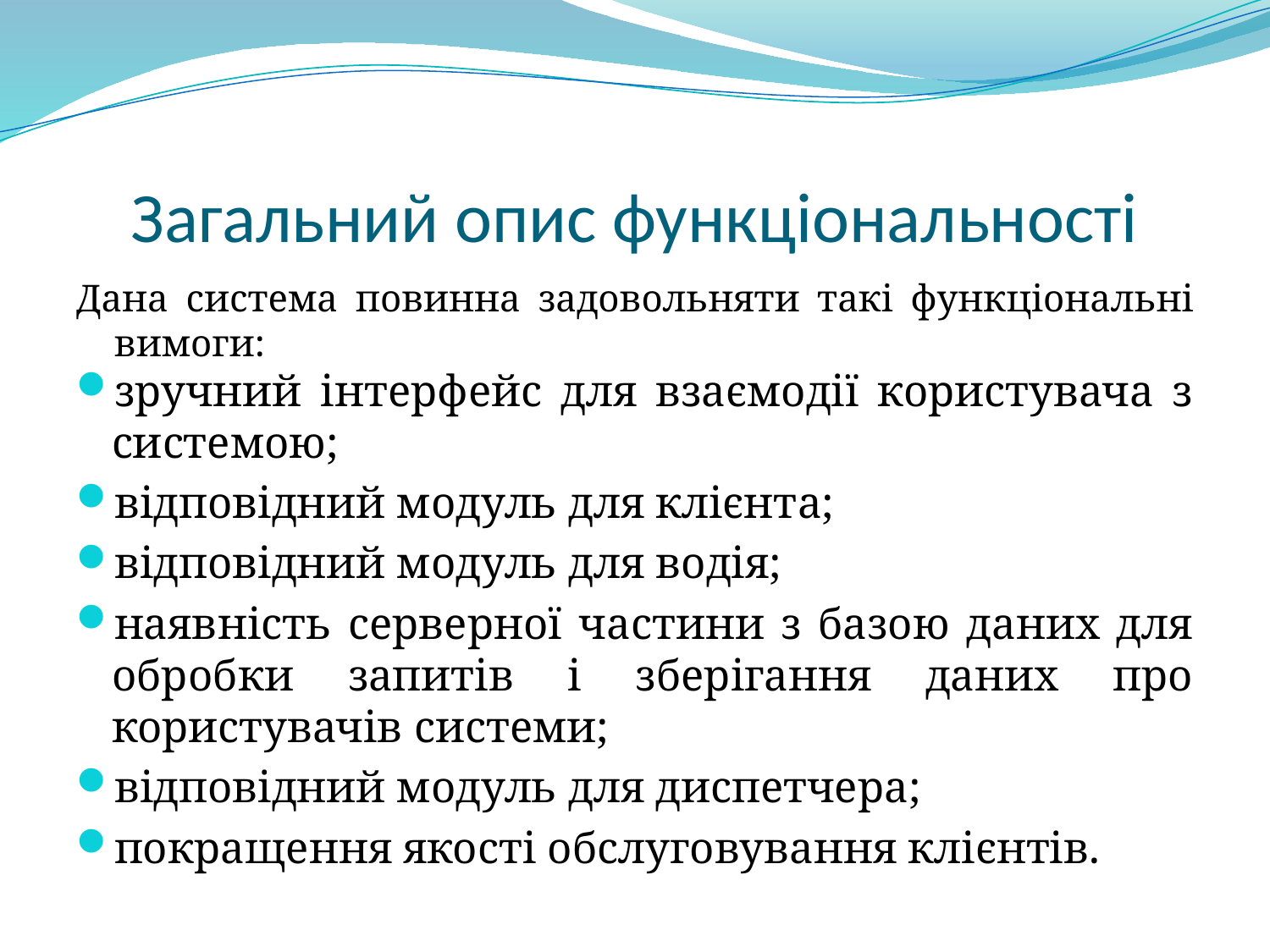

# Загальний опис функціональності
Дана система повинна задовольняти такі функціональні вимоги:
зручний інтерфейс для взаємодії користувача з системою;
відповідний модуль для клієнта;
відповідний модуль для водія;
наявність серверної частини з базою даних для обробки запитів і зберігання даних про користувачів системи;
відповідний модуль для диспетчера;
покращення якості обслуговування клієнтів.